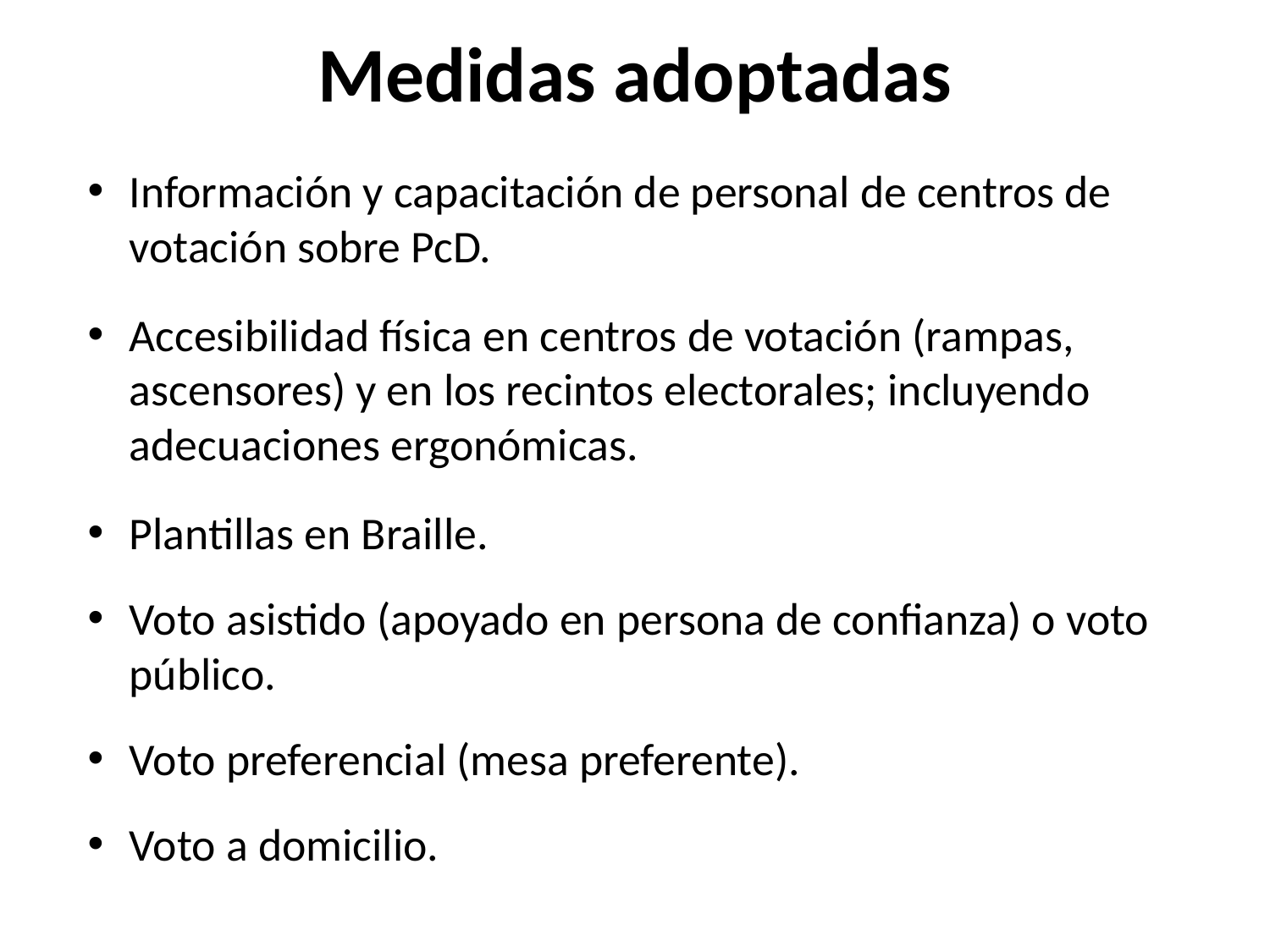

# Medidas adoptadas
Información y capacitación de personal de centros de votación sobre PcD.

Accesibilidad física en centros de votación (rampas, ascensores) y en los recintos electorales; incluyendo adecuaciones ergonómicas.

Plantillas en Braille.

Voto asistido (apoyado en persona de confianza) o voto público.

Voto preferencial (mesa preferente).

Voto a domicilio.